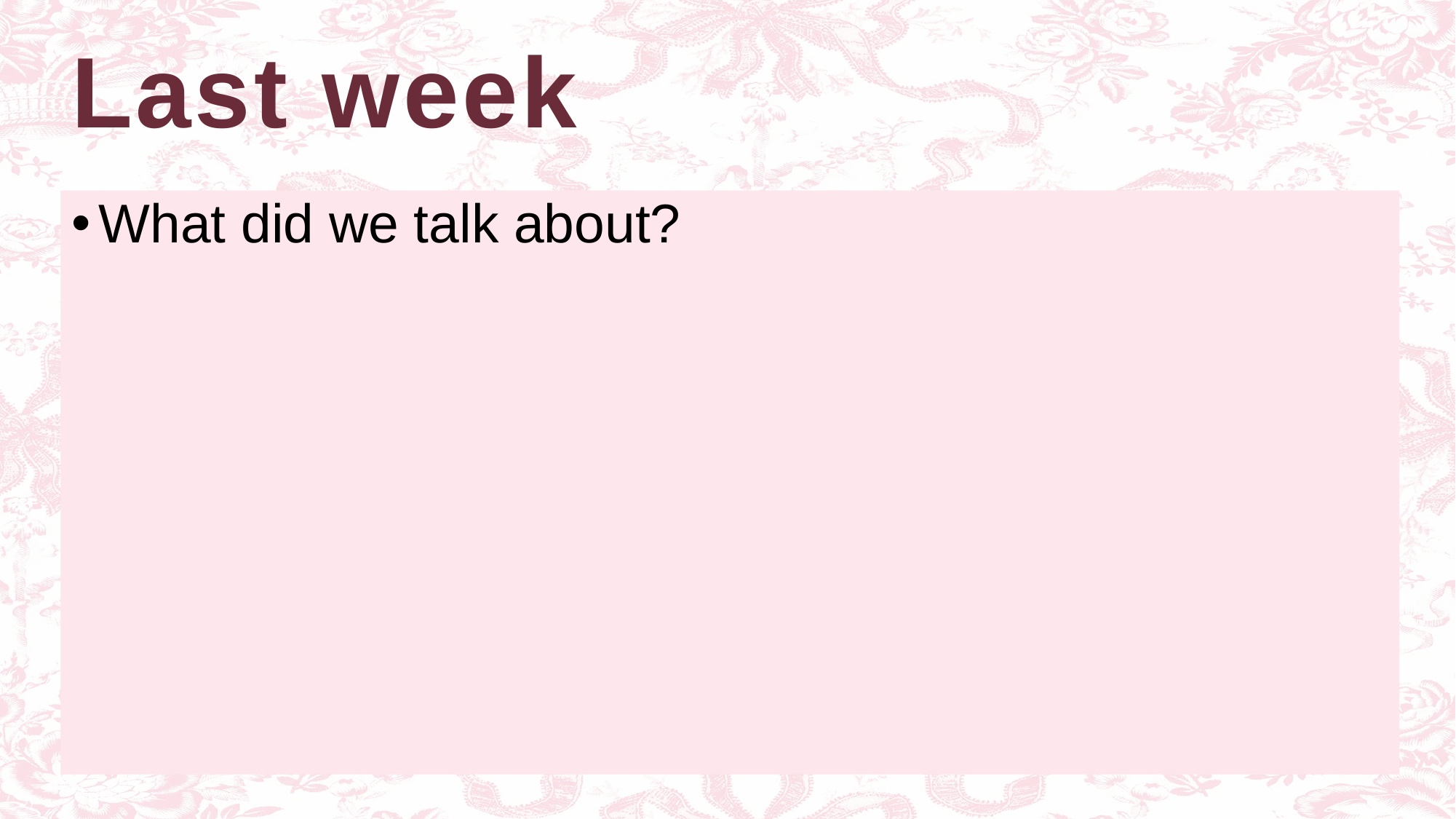

# Last week
What did we talk about?